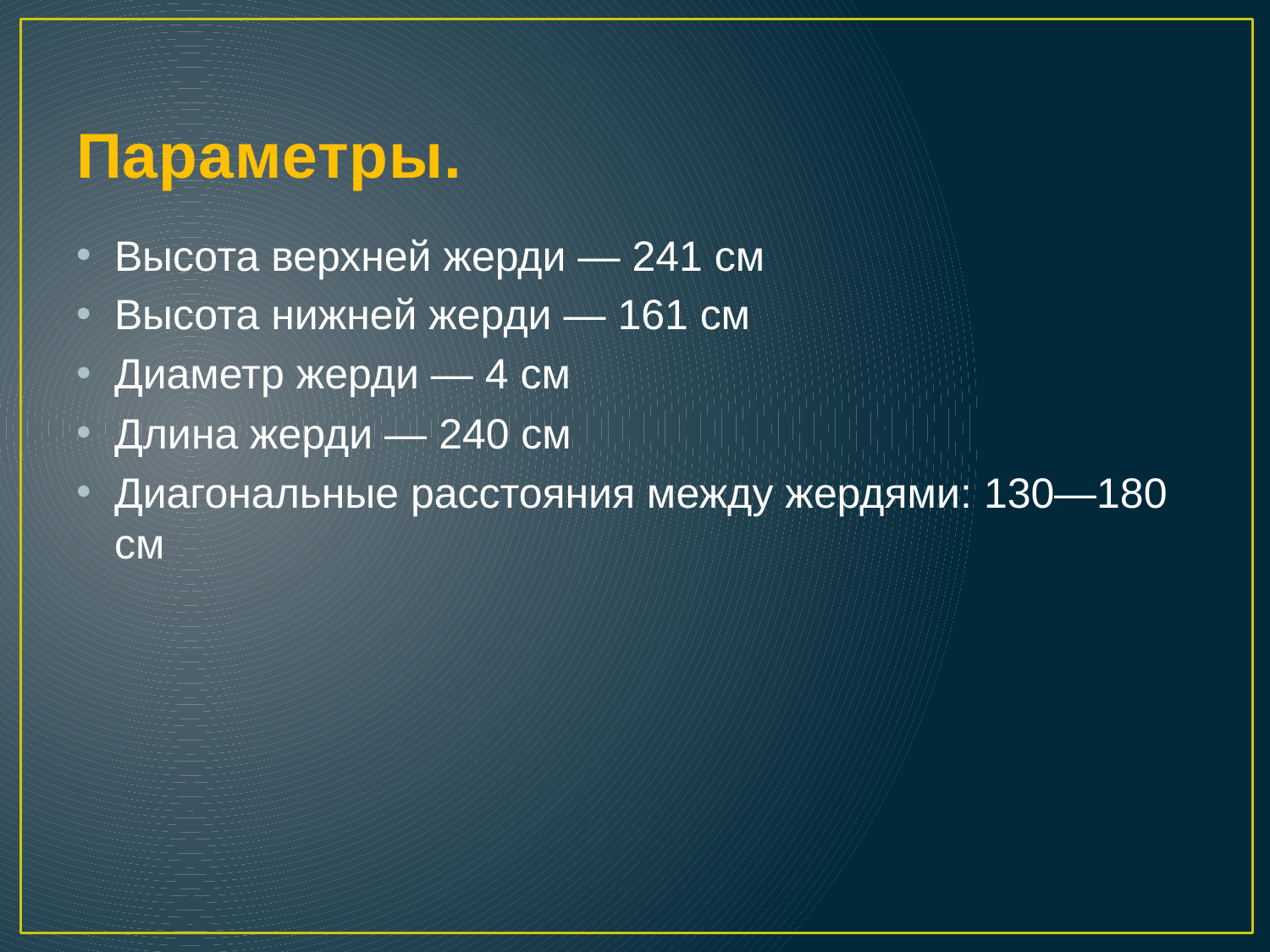

# Параметры.
Высота верхней жерди — 241 см
Высота нижней жерди — 161 см
Диаметр жерди — 4 см
Длина жерди — 240 см
Диагональные расстояния между жердями: 130—180 см